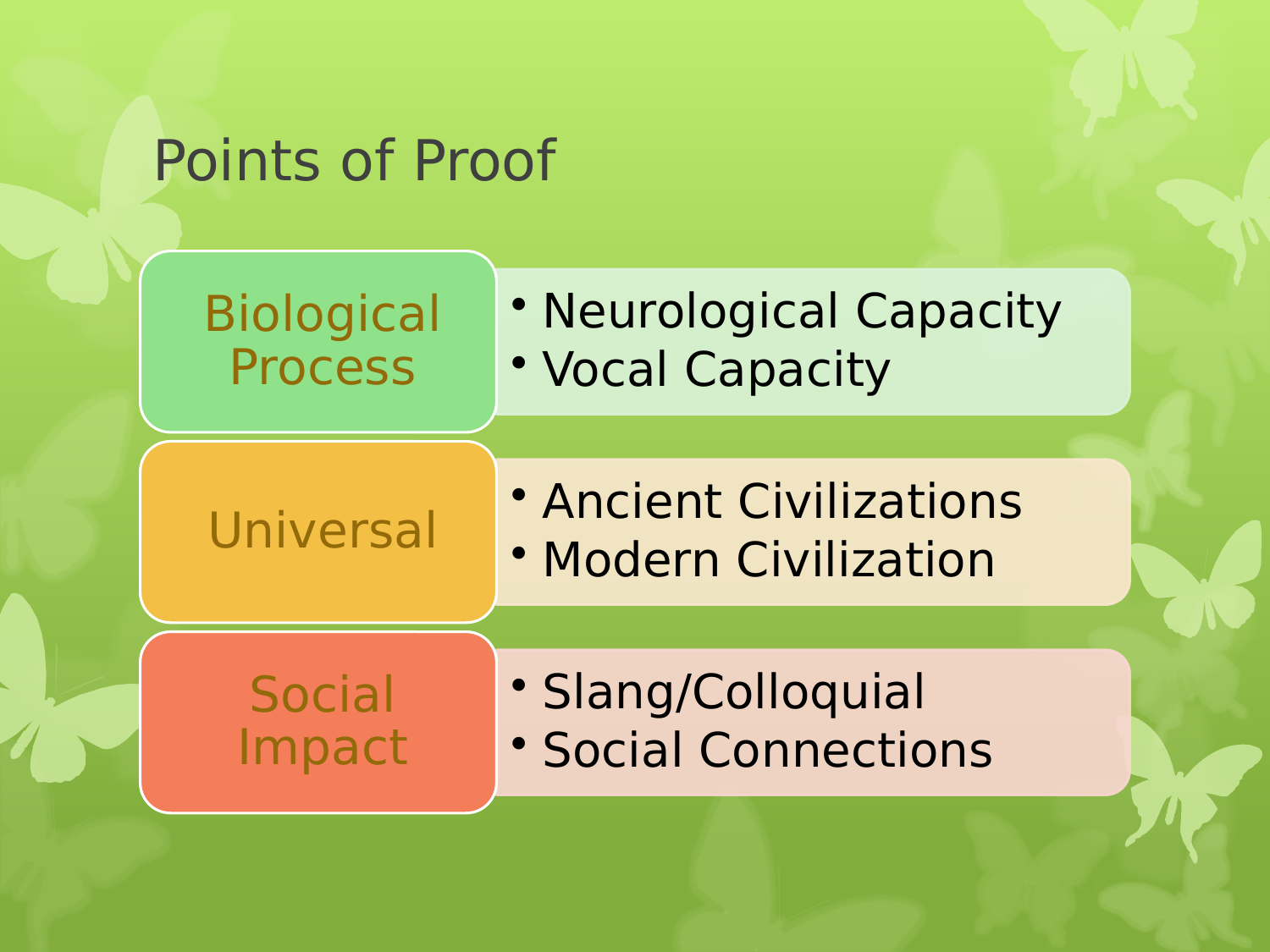

# Points of Proof
Neurological Capacity
Vocal Capacity
Biological Process
Ancient Civilizations
Modern Civilization
Universal
Slang/Colloquial
Social Connections
Social Impact